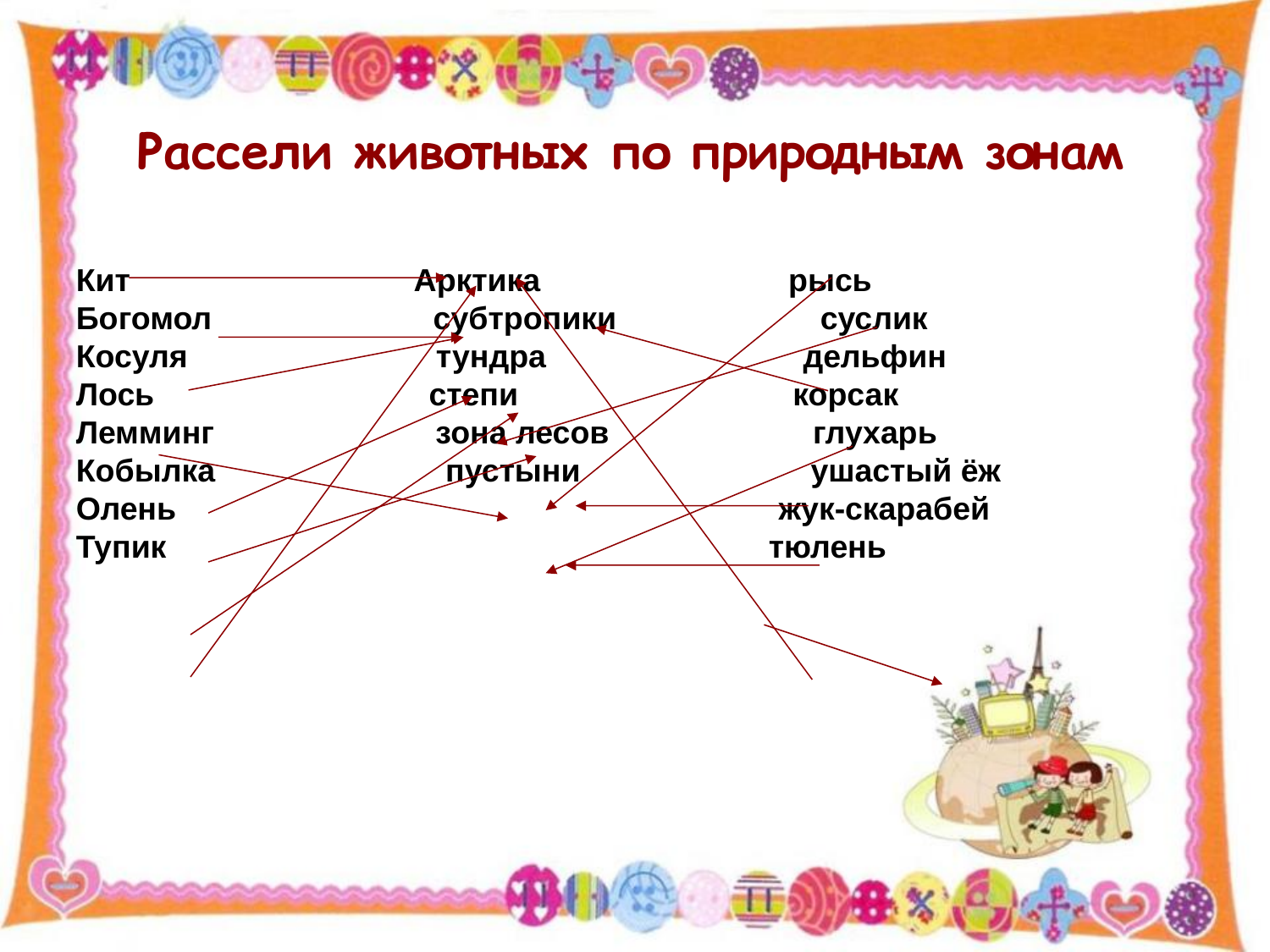

Рассели животных по природным зонам
Кит                                Арктика                            рысь
Богомол                         субтропики                       суслик
Косуля                            тундра                             дельфин
Лось                               степи                               корсак
Лемминг                         зона лесов                       глухарь
Кобылка                          пустыни                          ушастый ёж
Олень                                                                    жук-скарабей
Тупик                                                                    тюлень